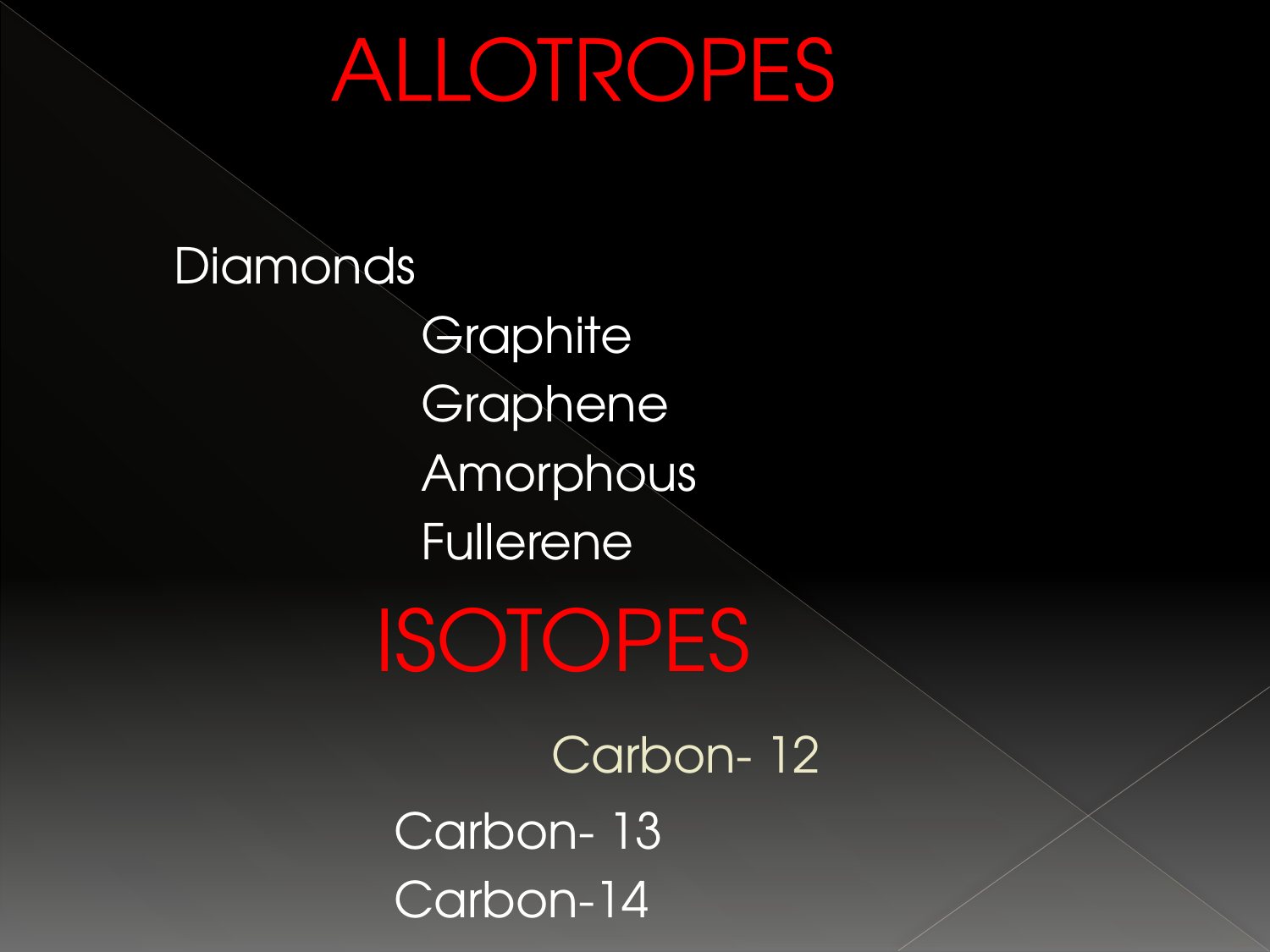

ALLOTROPES                                                 	            Diamonds
                  Graphite
                  Graphene
                  Amorphous
                  Fullerene
              ISOTOPES                             	         Carbon- 12
                Carbon- 13
                Carbon-14